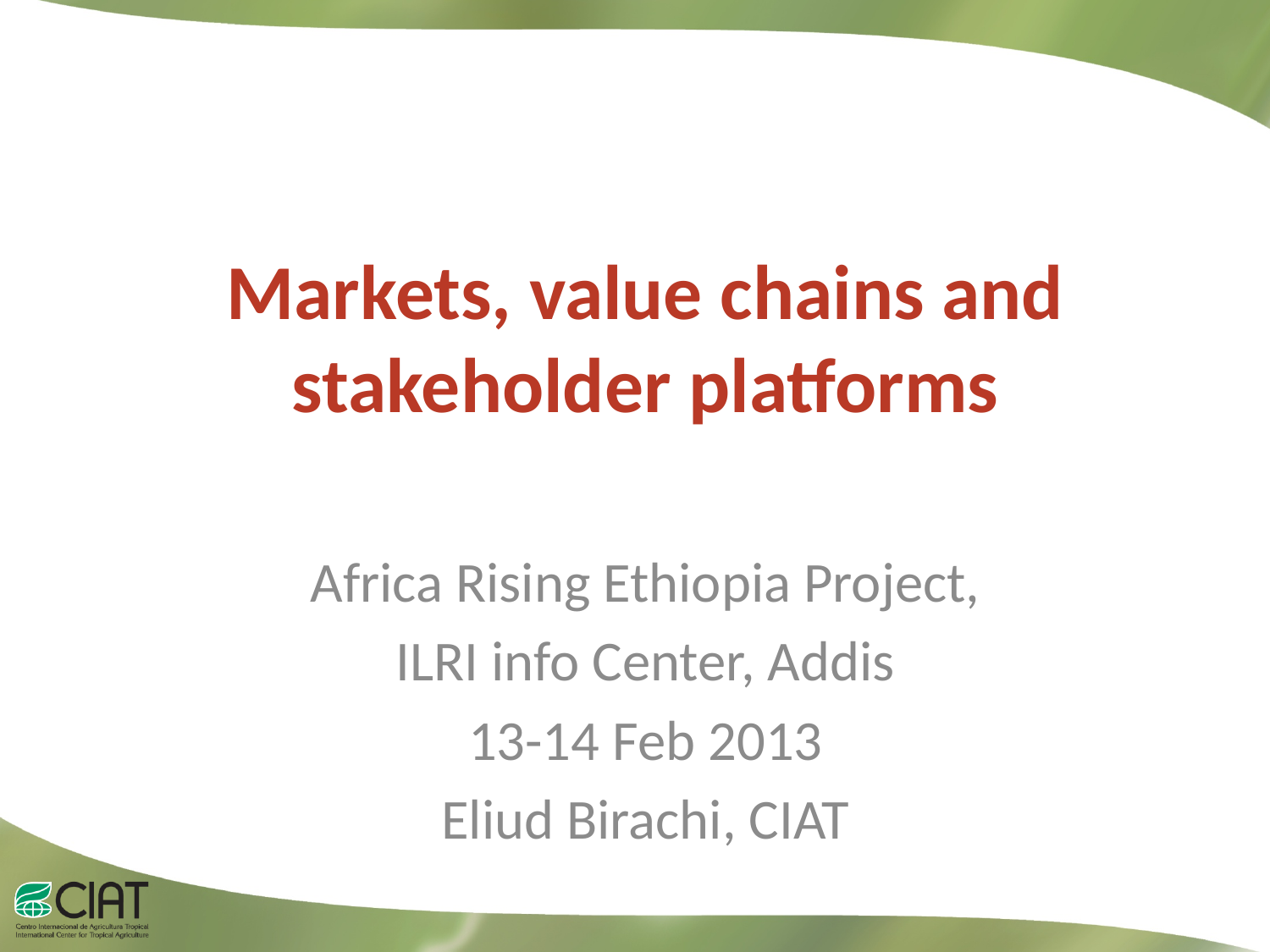

# Markets, value chains and stakeholder platforms
Africa Rising Ethiopia Project,
ILRI info Center, Addis
13-14 Feb 2013
Eliud Birachi, CIAT